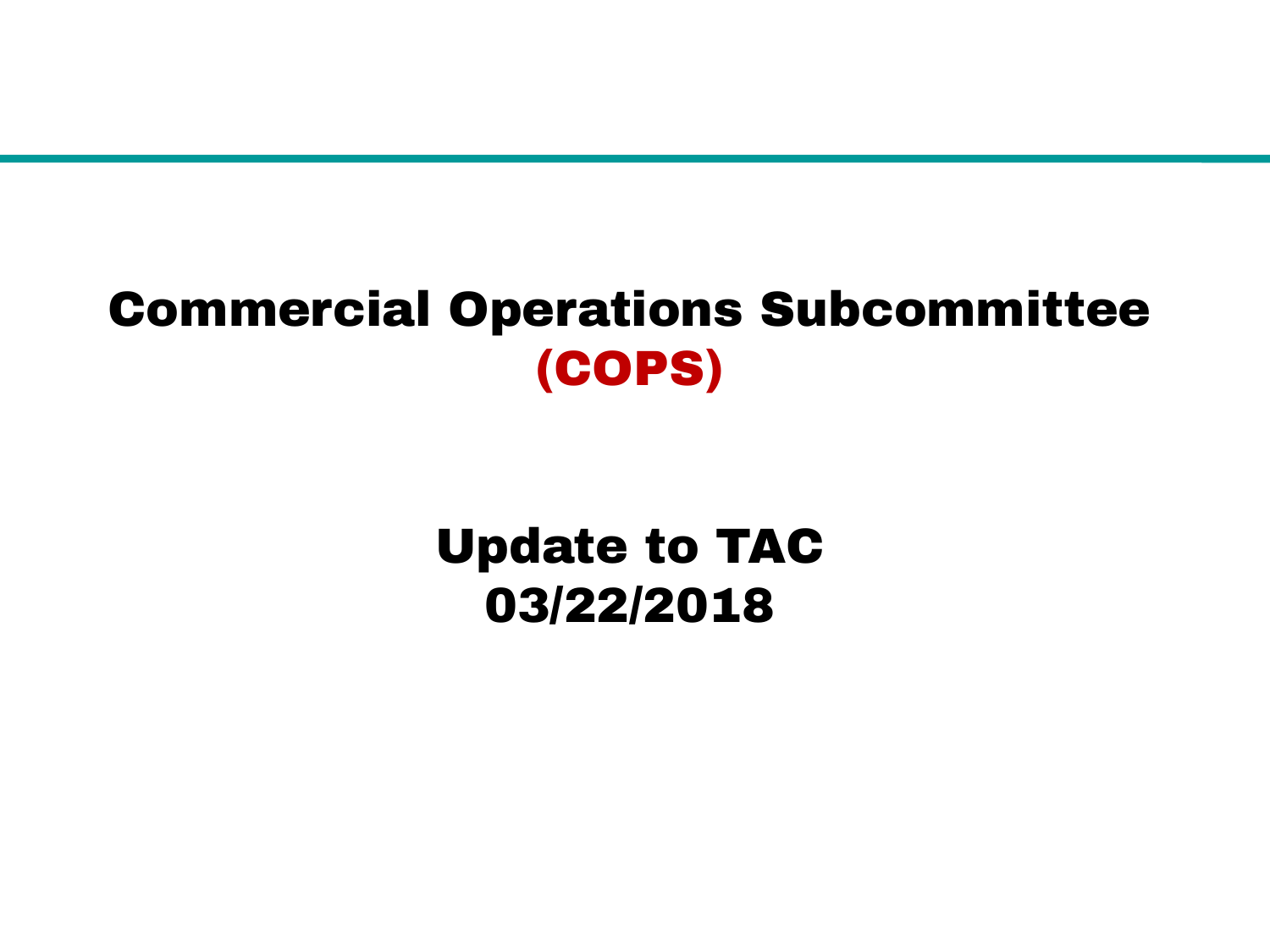

# Commercial Operations Subcommittee (COPS) Update to TAC 03/22/2018